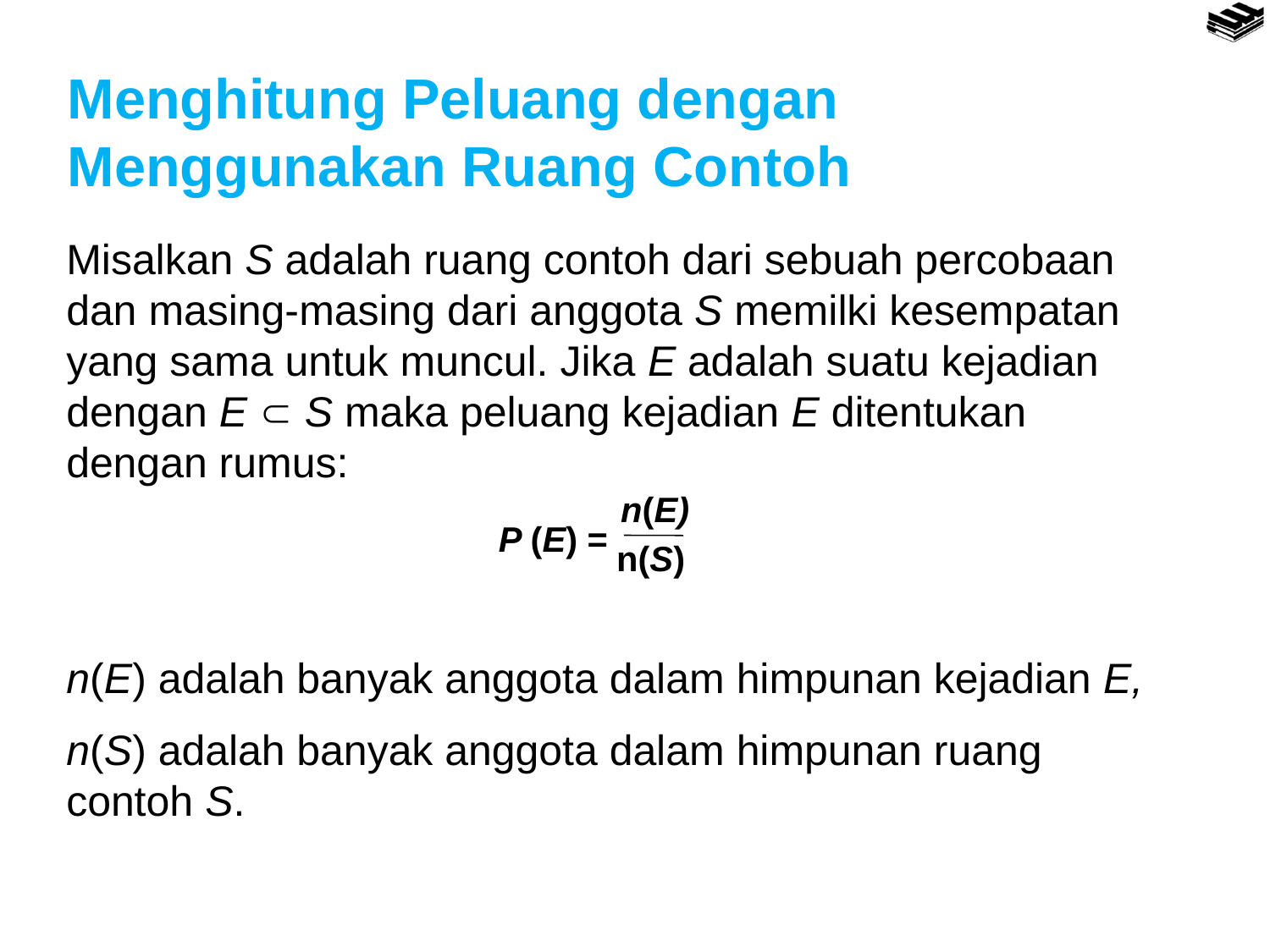

Menghitung Peluang dengan Menggunakan Ruang Contoh
Misalkan S adalah ruang contoh dari sebuah percobaan dan masing-masing dari anggota S memilki kesempatan yang sama untuk muncul. Jika E adalah suatu kejadian dengan E ⊂ S maka peluang kejadian E ditentukan dengan rumus:

n(E) adalah banyak anggota dalam himpunan kejadian E,
n(S) adalah banyak anggota dalam himpunan ruang contoh S.
n(E)
P (E) =
n(S)